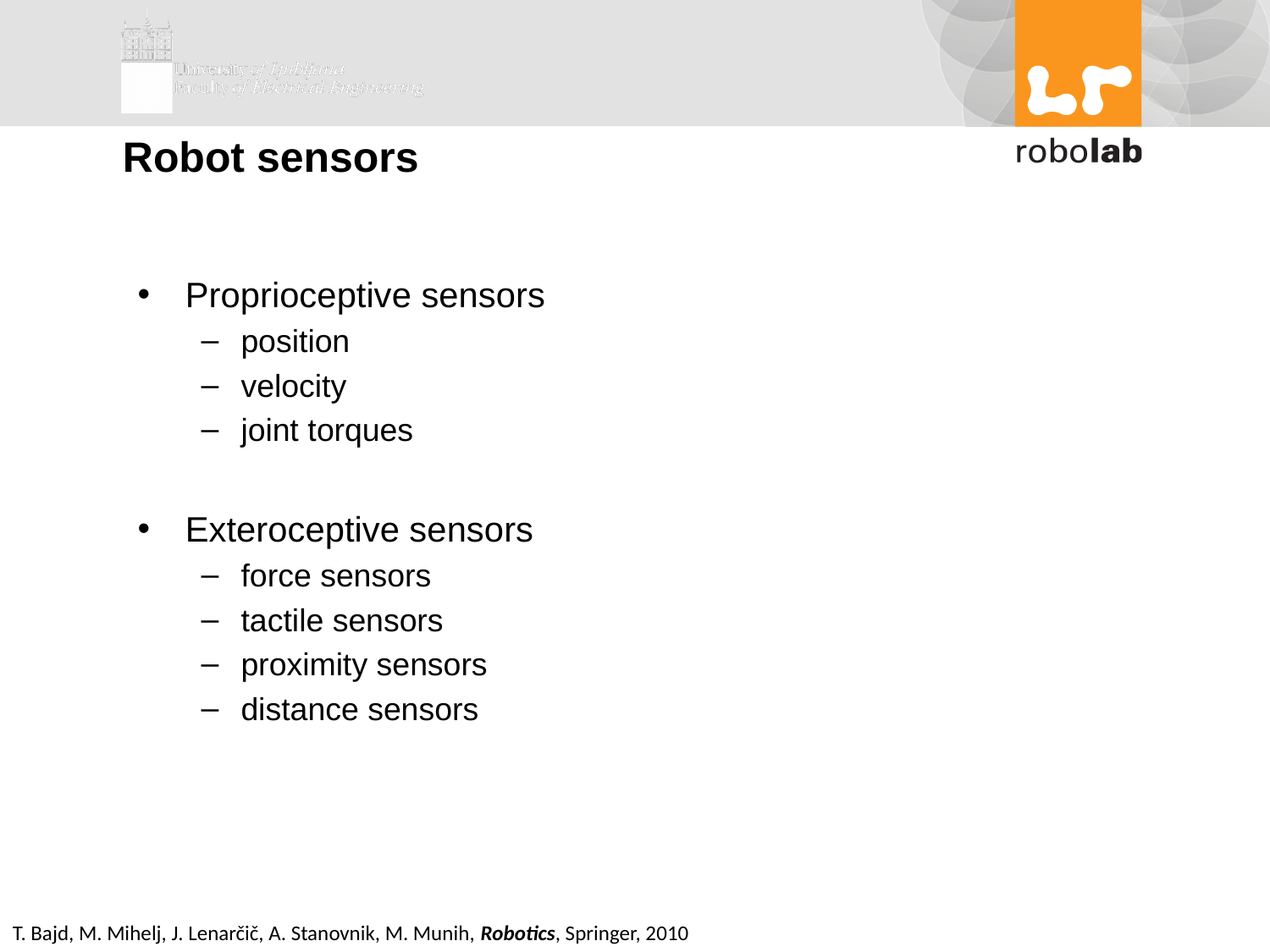

# Robot sensors
Proprioceptive sensors
position
velocity
joint torques

Exteroceptive sensors
force sensors
tactile sensors
proximity sensors
distance sensors